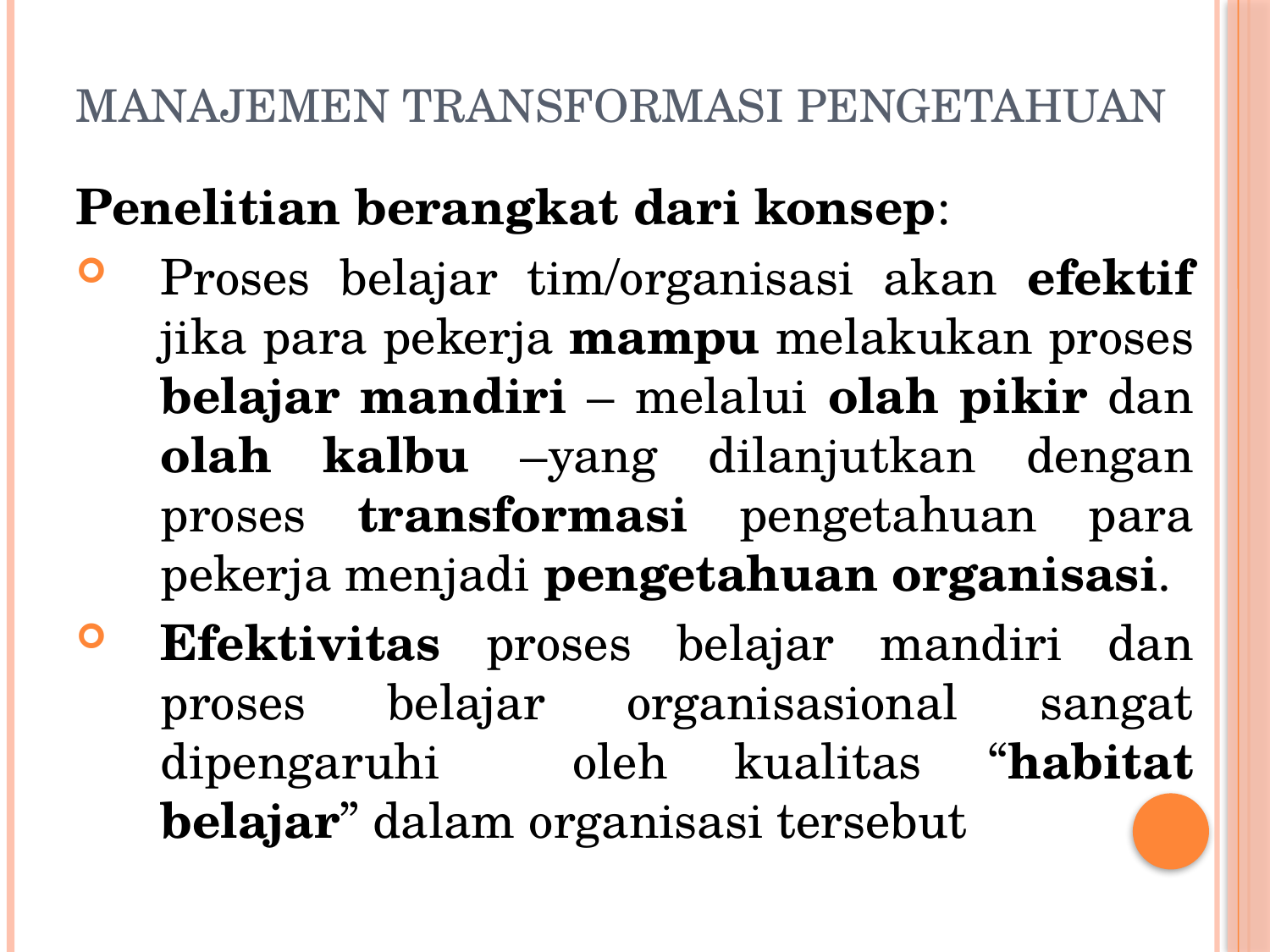

# Manajemen Transformasi Pengetahuan
Penelitian berangkat dari konsep:
Proses belajar tim/organisasi akan efektif jika para pekerja mampu melakukan proses belajar mandiri – melalui olah pikir dan olah kalbu –yang dilanjutkan dengan proses transformasi pengetahuan para pekerja menjadi pengetahuan organisasi.
Efektivitas proses belajar mandiri dan proses belajar organisasional sangat dipengaruhi  oleh kualitas “habitat belajar” dalam organisasi tersebut